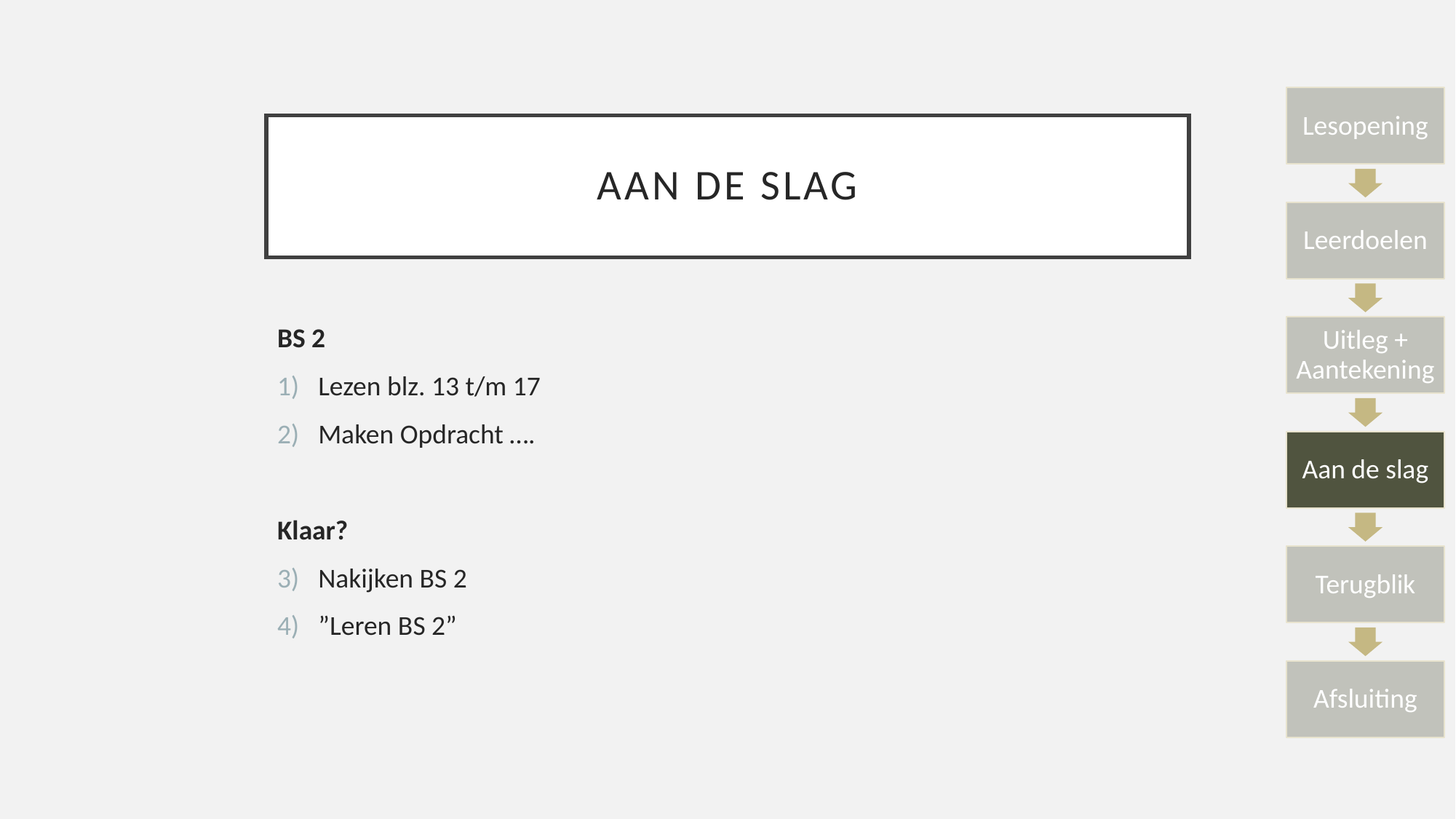

Lesopening

Leerdoelen

Uitleg + Aantekening

Aan de slag

Terugblik

Afsluiting
# Aan de slag
BS 2
Lezen blz. 13 t/m 17
Maken Opdracht ….

Klaar?
Nakijken BS 2
”Leren BS 2”